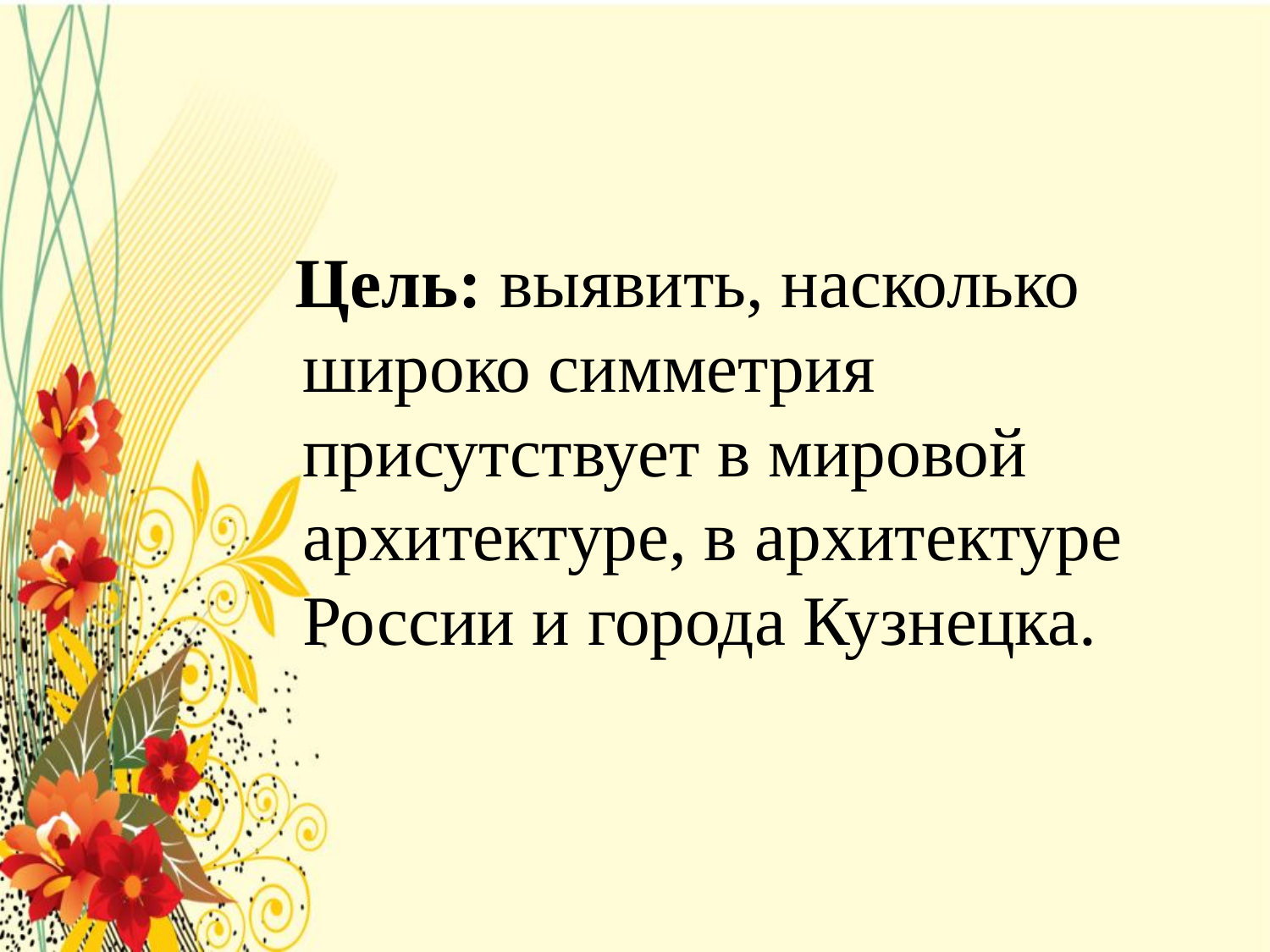

Цель: выявить, насколько широко симметрия присутствует в мировой архитектуре, в архитектуре России и города Кузнецка.